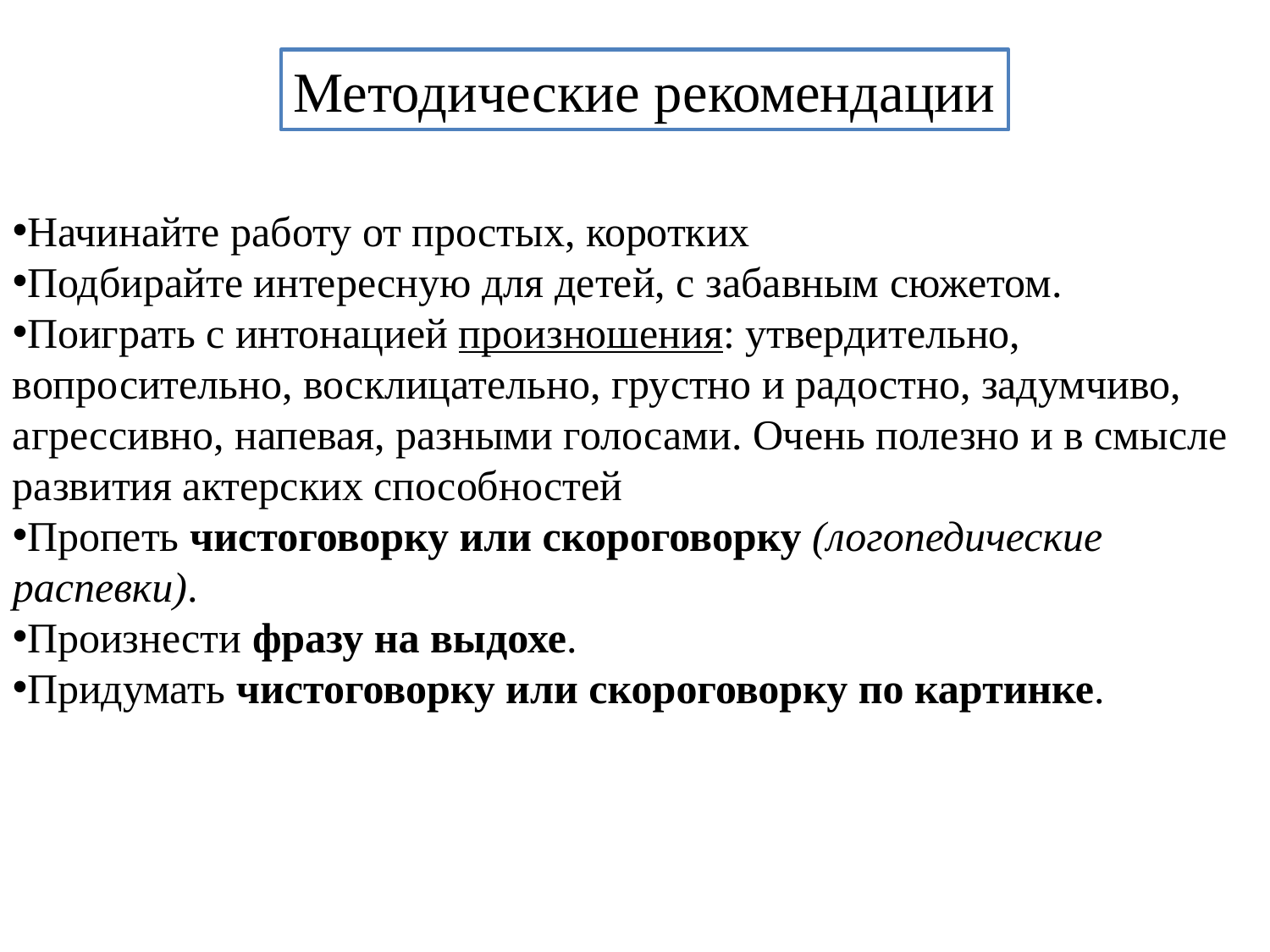

Методические рекомендации
Начинайте работу от простых, коротких
Подбирайте интересную для детей, с забавным сюжетом.
Поиграть с интонацией произношения: утвердительно, вопросительно, восклицательно, грустно и радостно, задумчиво, агрессивно, напевая, разными голосами. Очень полезно и в смысле развития актерских способностей
Пропеть чистоговорку или скороговорку (логопедические распевки).
Произнести фразу на выдохе.
Придумать чистоговорку или скороговорку по картинке.